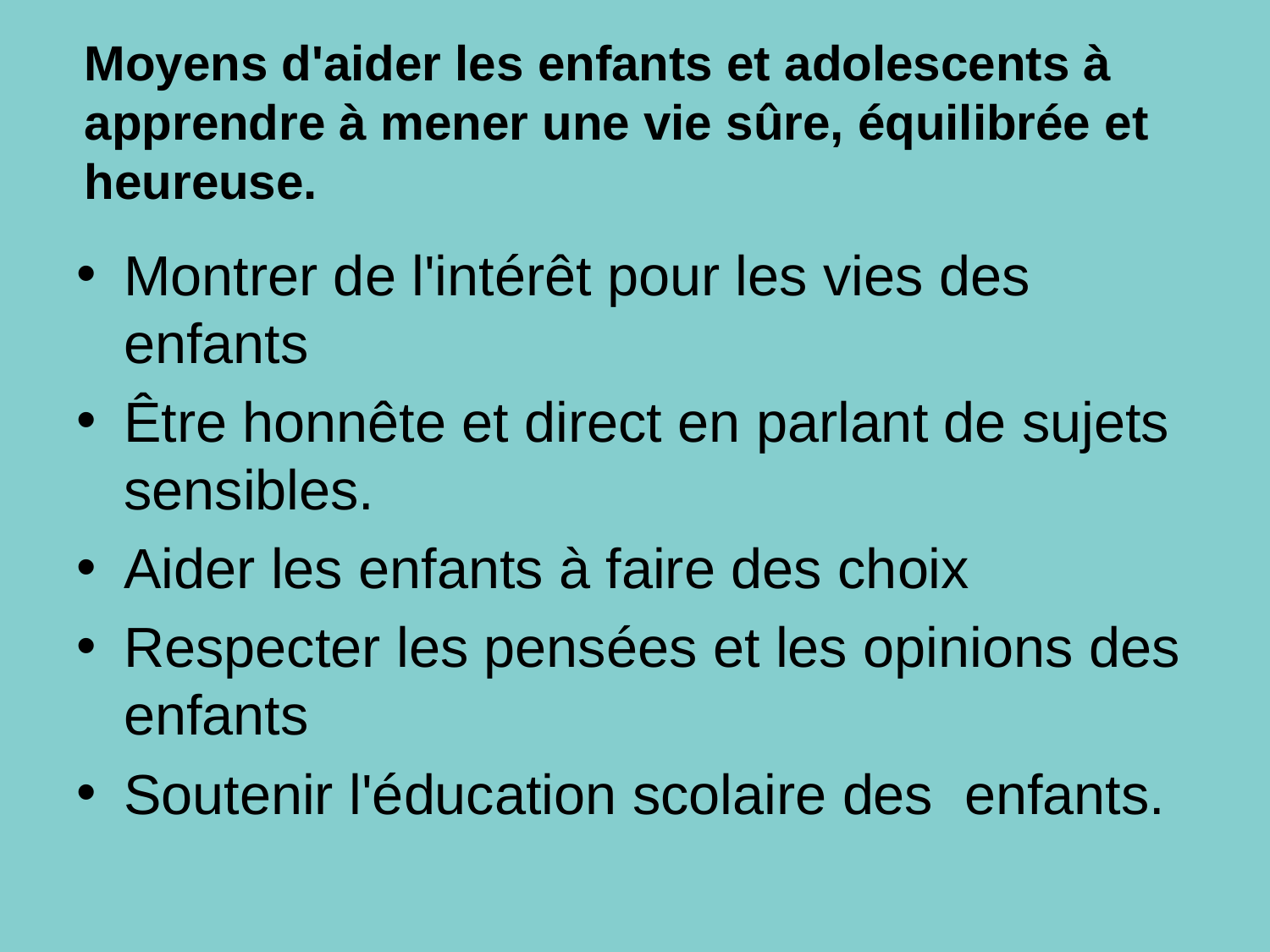

# Moyens d'aider les enfants et adolescents à apprendre à mener une vie sûre, équilibrée et heureuse.
Montrer de l'intérêt pour les vies des enfants
Être honnête et direct en parlant de sujets  sensibles.
Aider les enfants à faire des choix
Respecter les pensées et les opinions des enfants
Soutenir l'éducation scolaire des  enfants.